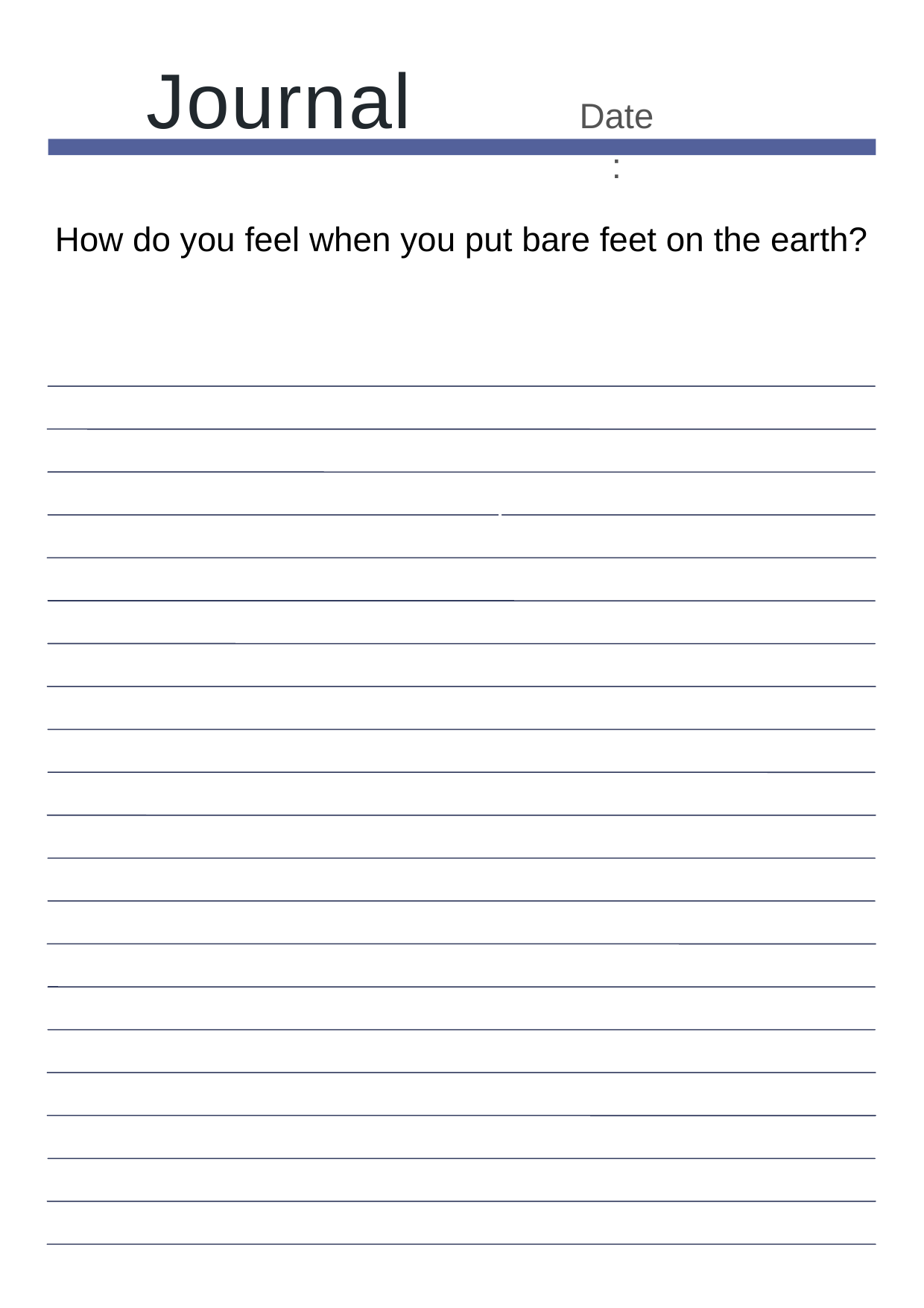

Journal
Date:

How do you feel when you put bare feet on the earth?

Journal Prompt Here